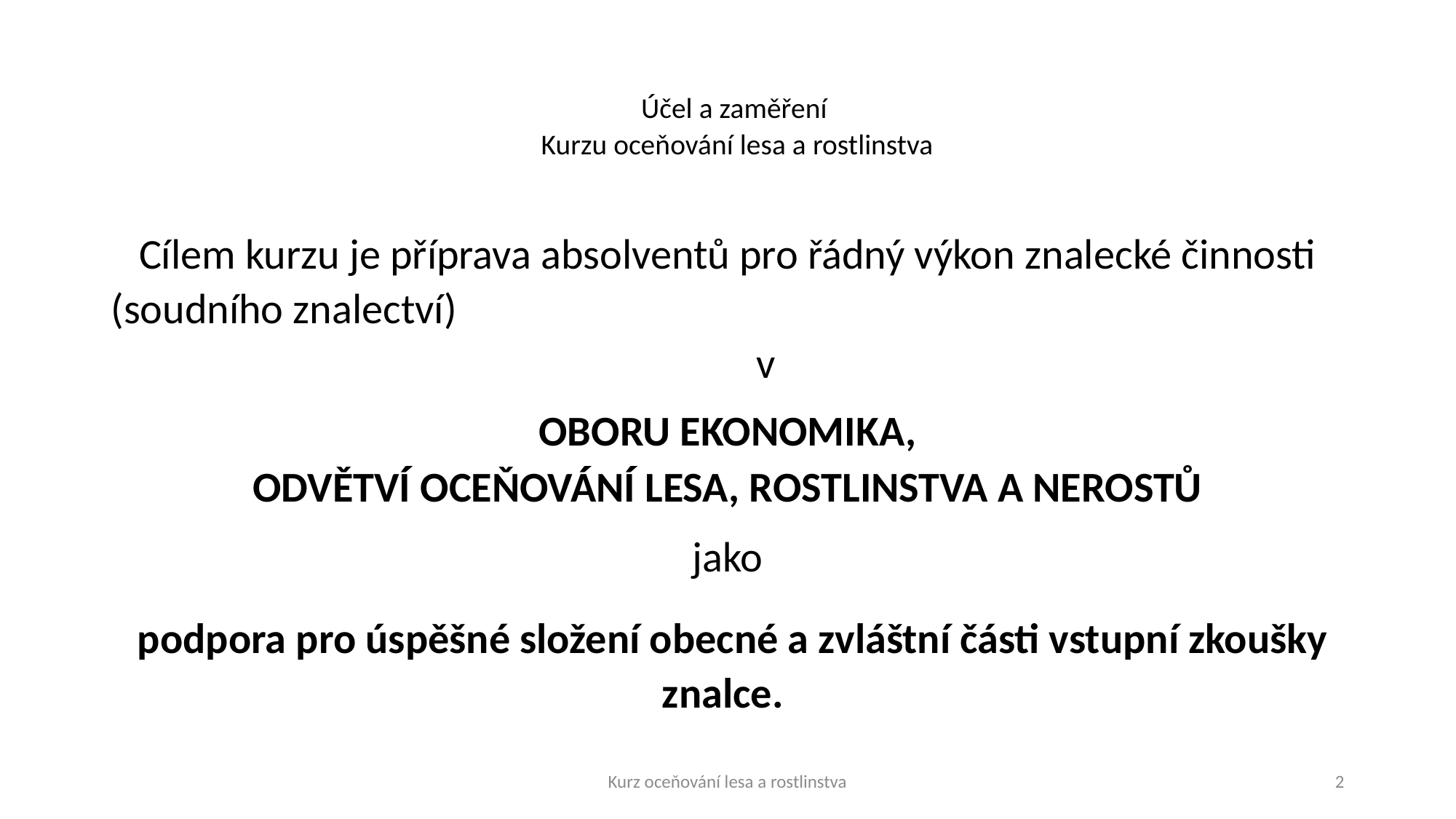

# Účel a zaměření Kurzu oceňování lesa a rostlinstva
Cílem kurzu je příprava absolventů pro řádný výkon znalecké činnosti (soudního znalectví)                                                                                                     v
OBORU EKONOMIKA,
 ODVĚTVÍ OCEŇOVÁNÍ LESA, ROSTLINSTVA A NEROSTŮ
jako
 podpora pro úspěšné složení obecné a zvláštní části vstupní zkoušky znalce.

Kurz oceňování lesa a rostlinstva
2